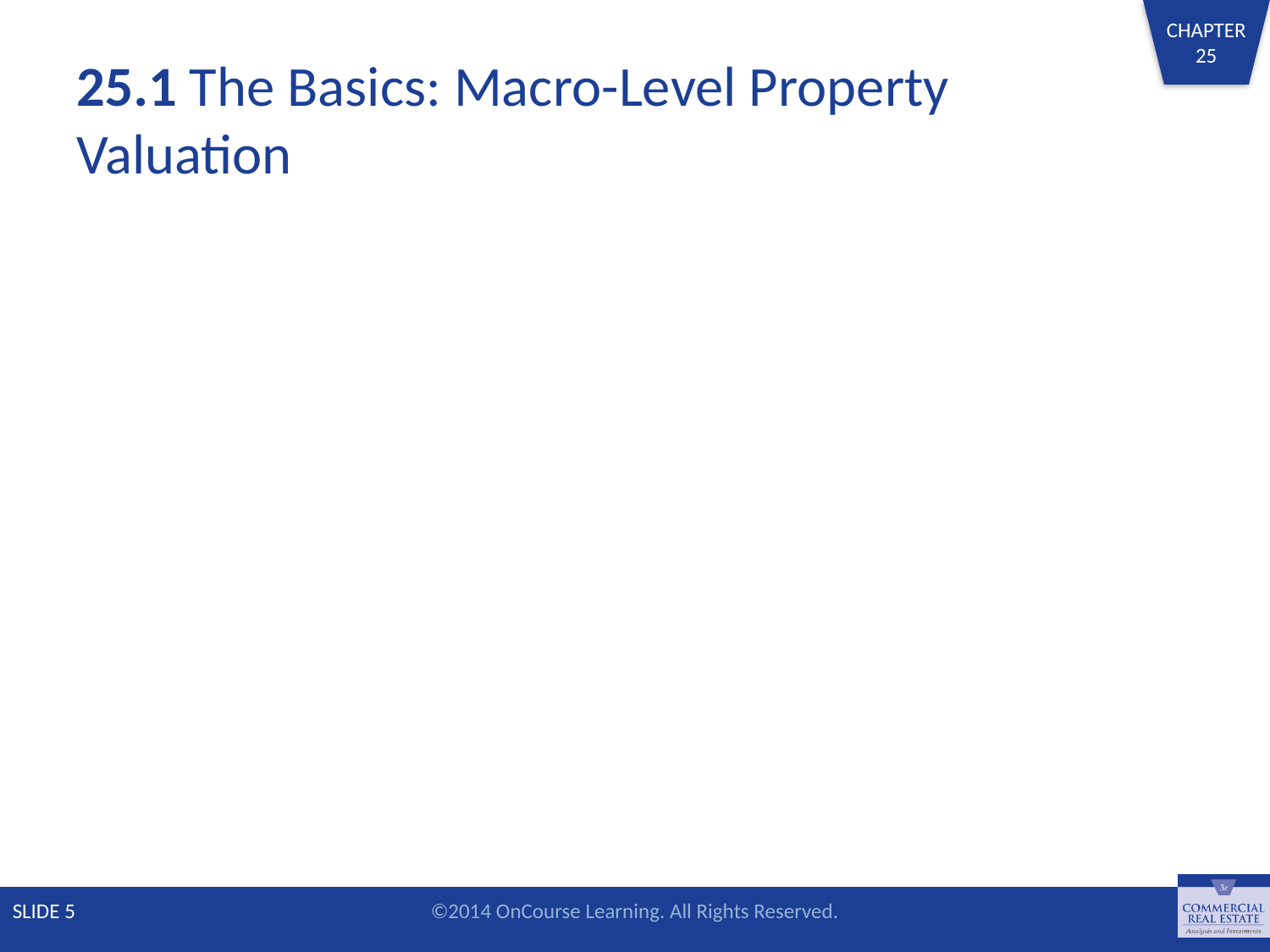

# 25.1 The Basics: Macro-Level Property Valuation

SLIDE 5